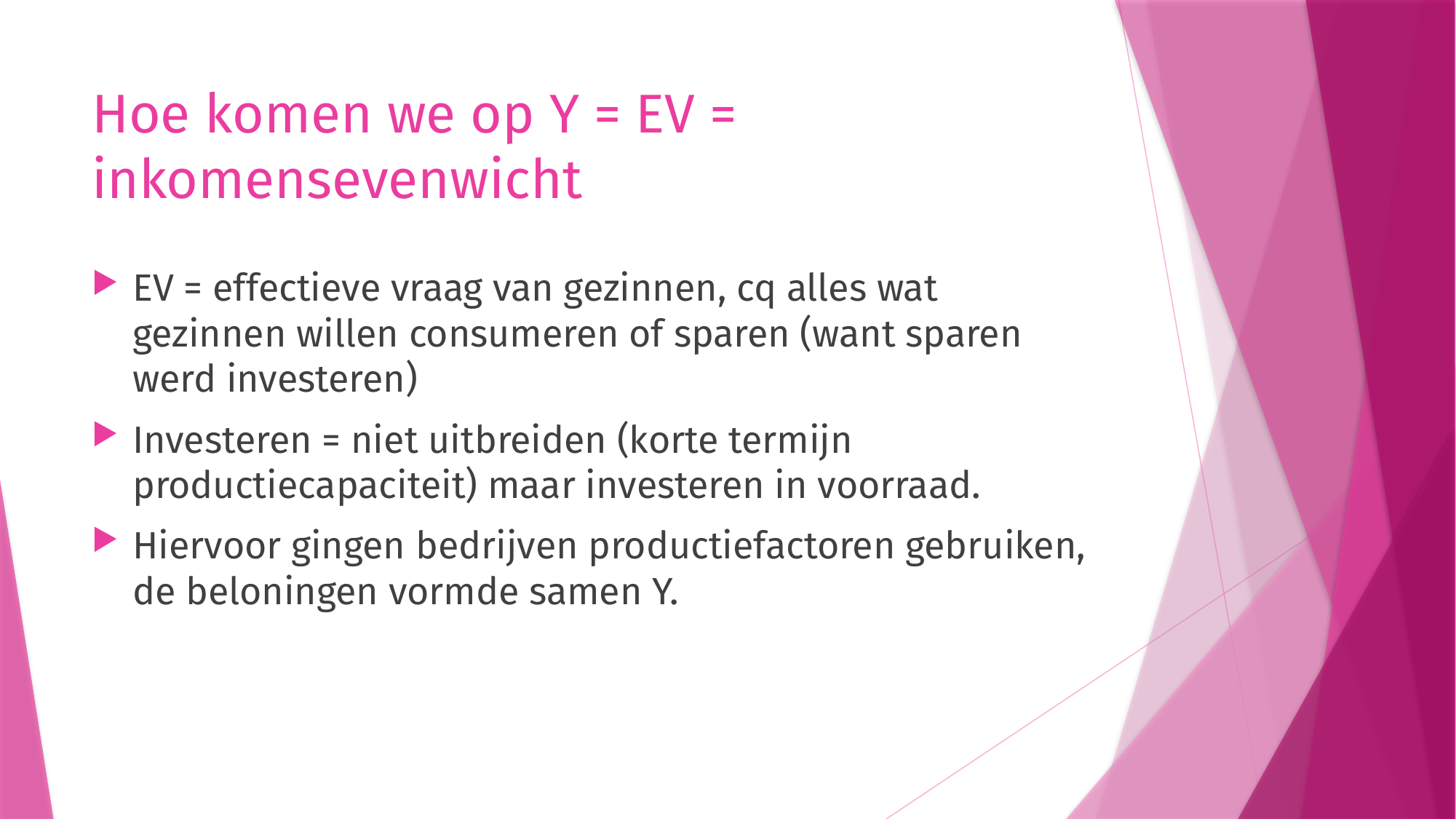

# Hoe komen we op Y = EV = inkomensevenwicht
EV = effectieve vraag van gezinnen, cq alles wat gezinnen willen consumeren of sparen (want sparen werd investeren)
Investeren = niet uitbreiden (korte termijn productiecapaciteit) maar investeren in voorraad.
Hiervoor gingen bedrijven productiefactoren gebruiken, de beloningen vormde samen Y.